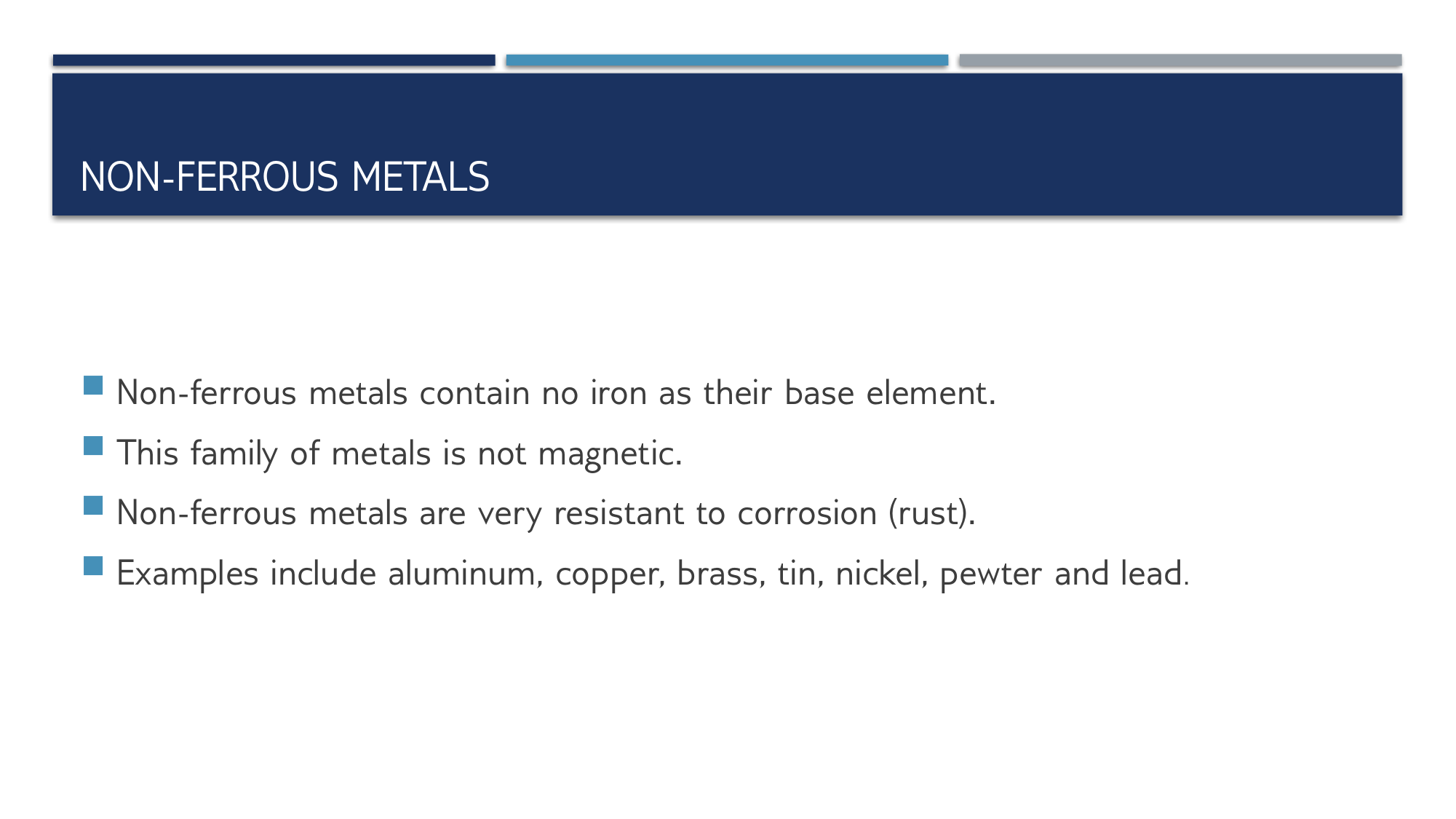

# Non-ferrous metals
Non-ferrous metals contain no iron as their base element.
This family of metals is not magnetic.
Non-ferrous metals are very resistant to corrosion (rust).
Examples include aluminum, copper, brass, tin, nickel, pewter and lead.